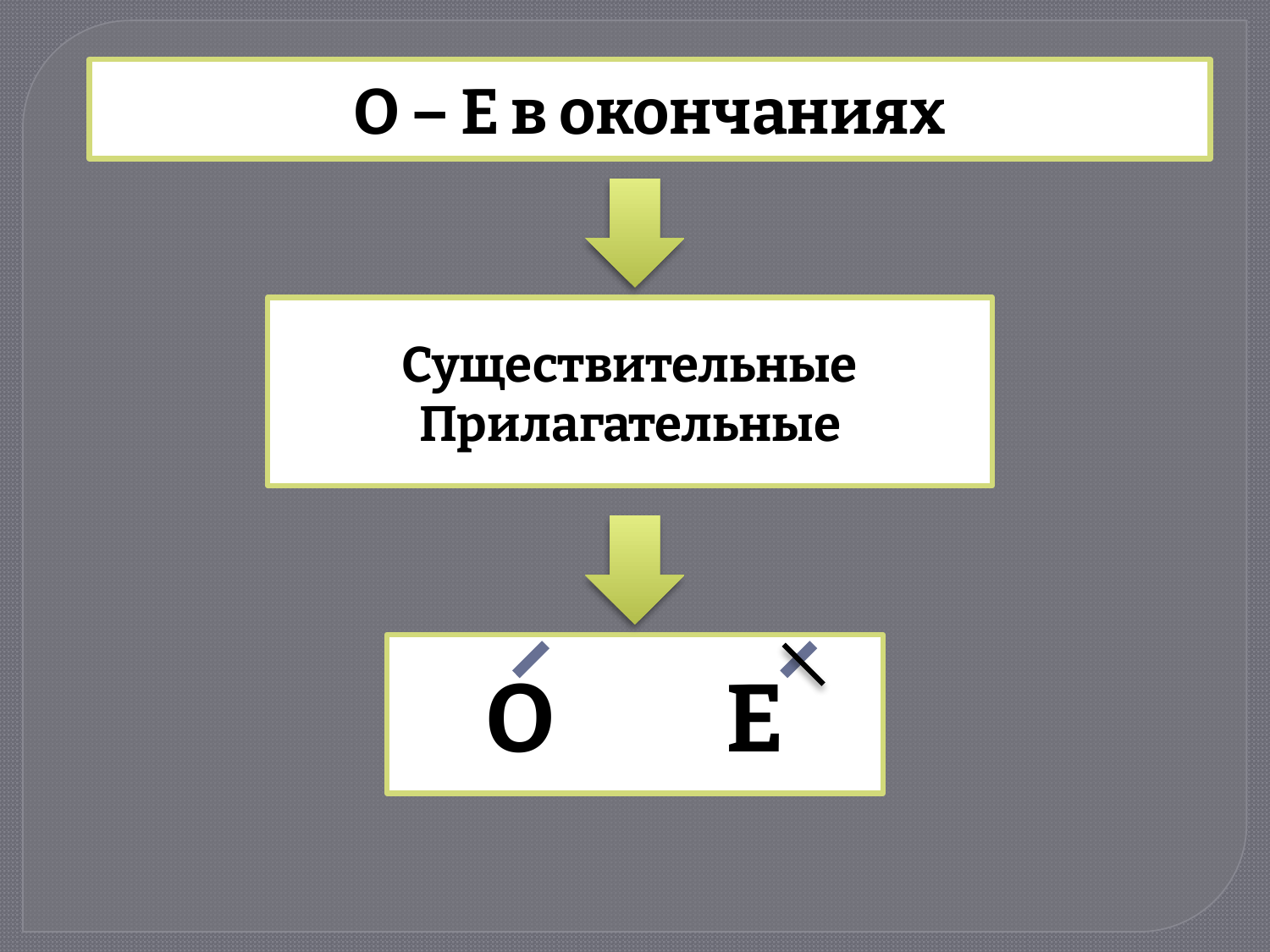

О – Е в окончаниях

Существительные
Прилагательные

О          Е